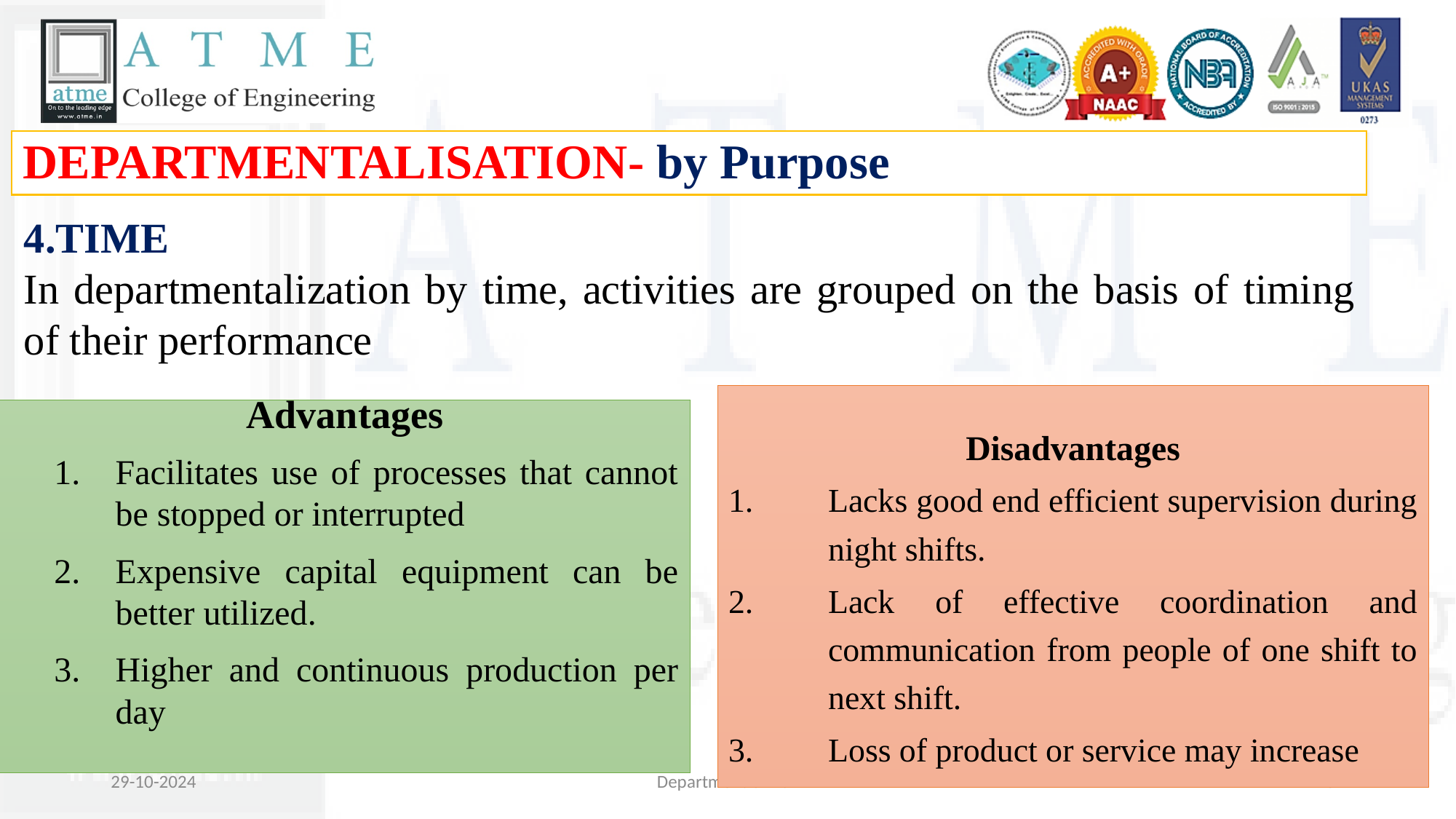

DEPARTMENTALISATION- by Purpose
4.TIME
In departmentalization by time, activities are grouped on the basis of timing of their performance

Disadvantages
Lacks good end efficient supervision during night shifts.
Lack of effective coordination and communication from people of one shift to next shift.
Loss of product or service may increase

Advantages
Facilitates use of processes that cannot be stopped or interrupted
Expensive capital equipment can be better utilized.
Higher and continuous production per day

29-10-2024
Department of ECE
31